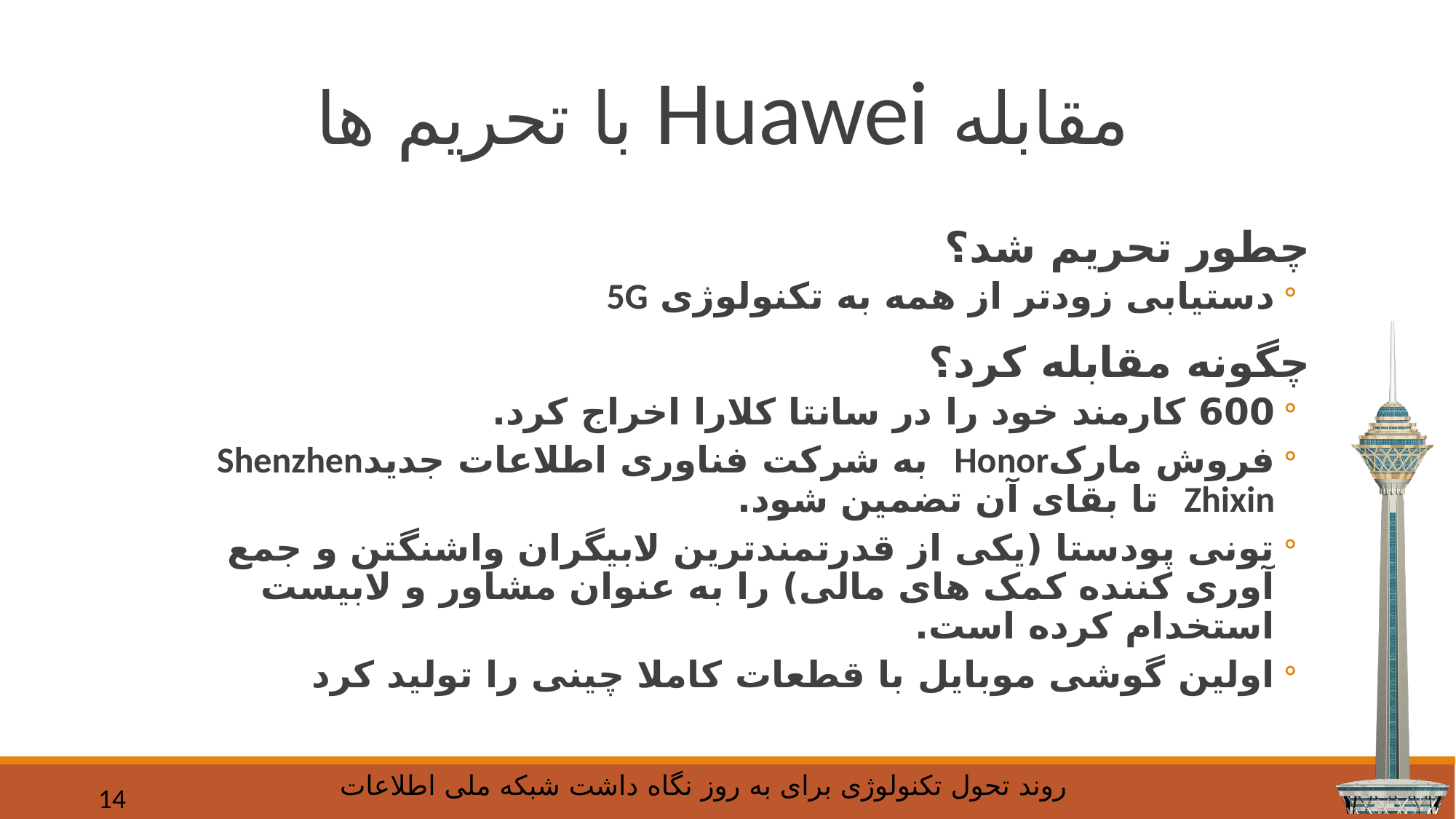

# مقابله Huawei با تحریم ها
چطور تحریم شد؟
دستیابی زودتر از همه به تکنولوژی 5G
چگونه مقابله کرد؟
600 کارمند خود را در سانتا کلارا اخراج کرد.
فروش مارکHonor  به شرکت فناوری اطلاعات جدیدShenzhen Zhixin  تا بقای آن تضمین شود.
تونی پودستا (یکی از قدرتمندترین لابیگران واشنگتن و جمع آوری کننده کمک های مالی) را به عنوان مشاور و لابیست استخدام کرده است.
اولین گوشی موبایل با قطعات کاملا چینی را تولید کرد
14